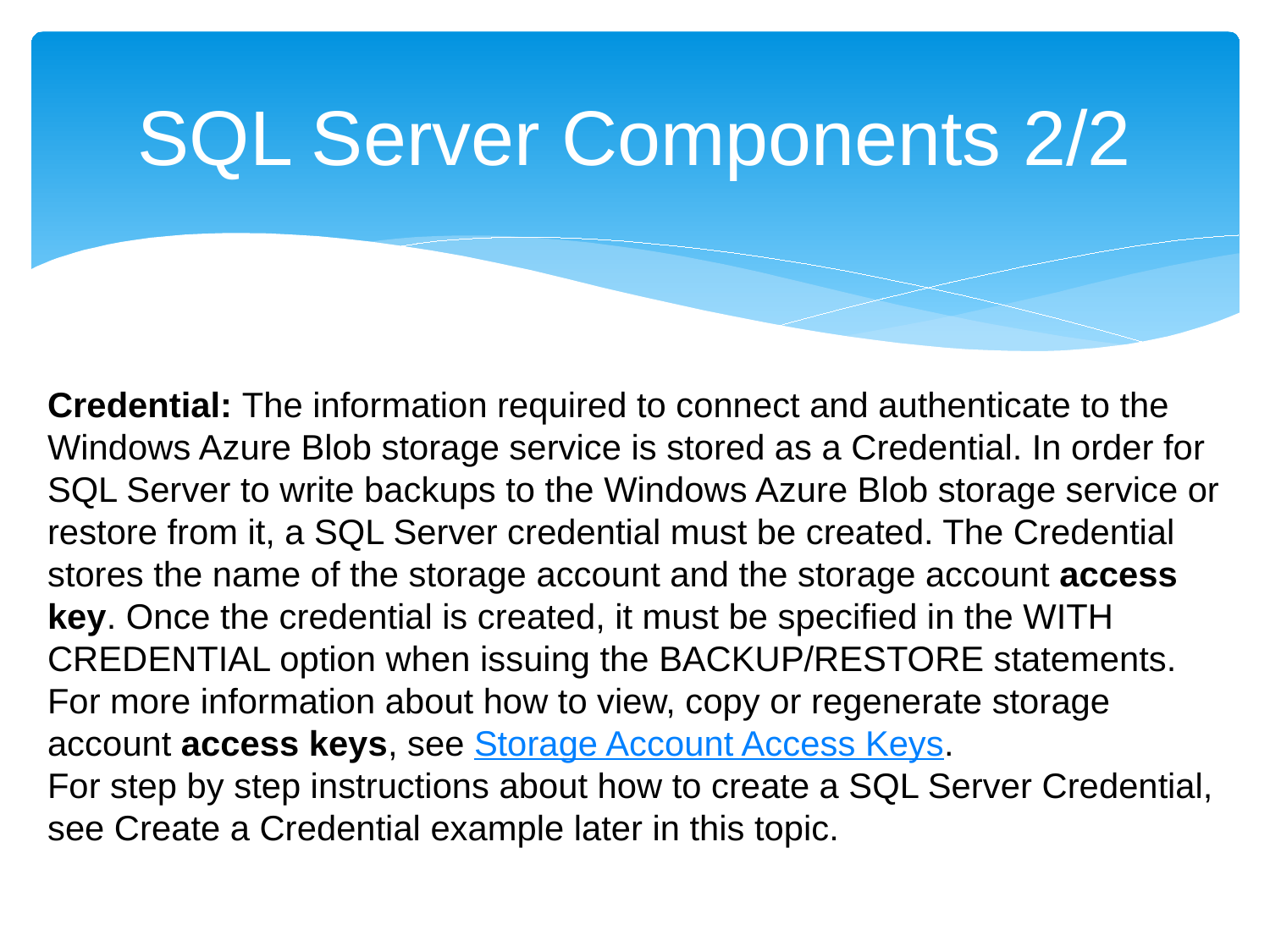

# SQL Server Components 2/2
Credential: The information required to connect and authenticate to the Windows Azure Blob storage service is stored as a Credential. In order for SQL Server to write backups to the Windows Azure Blob storage service or restore from it, a SQL Server credential must be created. The Credential stores the name of the storage account and the storage account access key. Once the credential is created, it must be specified in the WITH CREDENTIAL option when issuing the BACKUP/RESTORE statements. For more information about how to view, copy or regenerate storage account access keys, see Storage Account Access Keys.
For step by step instructions about how to create a SQL Server Credential, see Create a Credential example later in this topic.